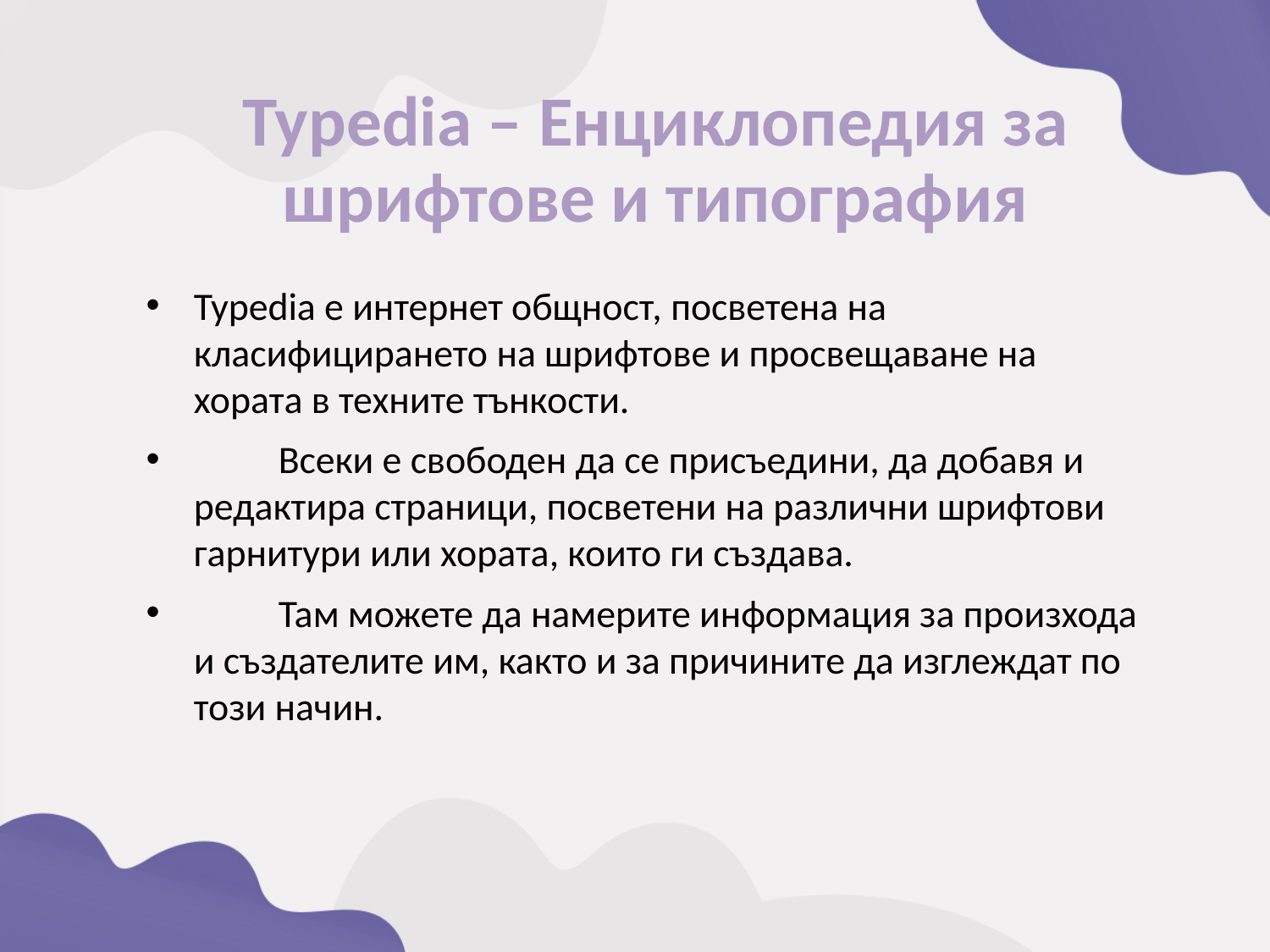

Typedia – Енциклопедия за шрифтове и типография
Typedia е интернет общност, посветена на класифицирането на шрифтове и просвещаване на хората в техните тънкости.
	Всеки е свободен да се присъедини, да добавя и редактира страници, посветени на различни шрифтови гарнитури или хората, които ги създава.
	Там можете да намерите информация за произхода и създателите им, както и за причините да изглеждат по този начин.